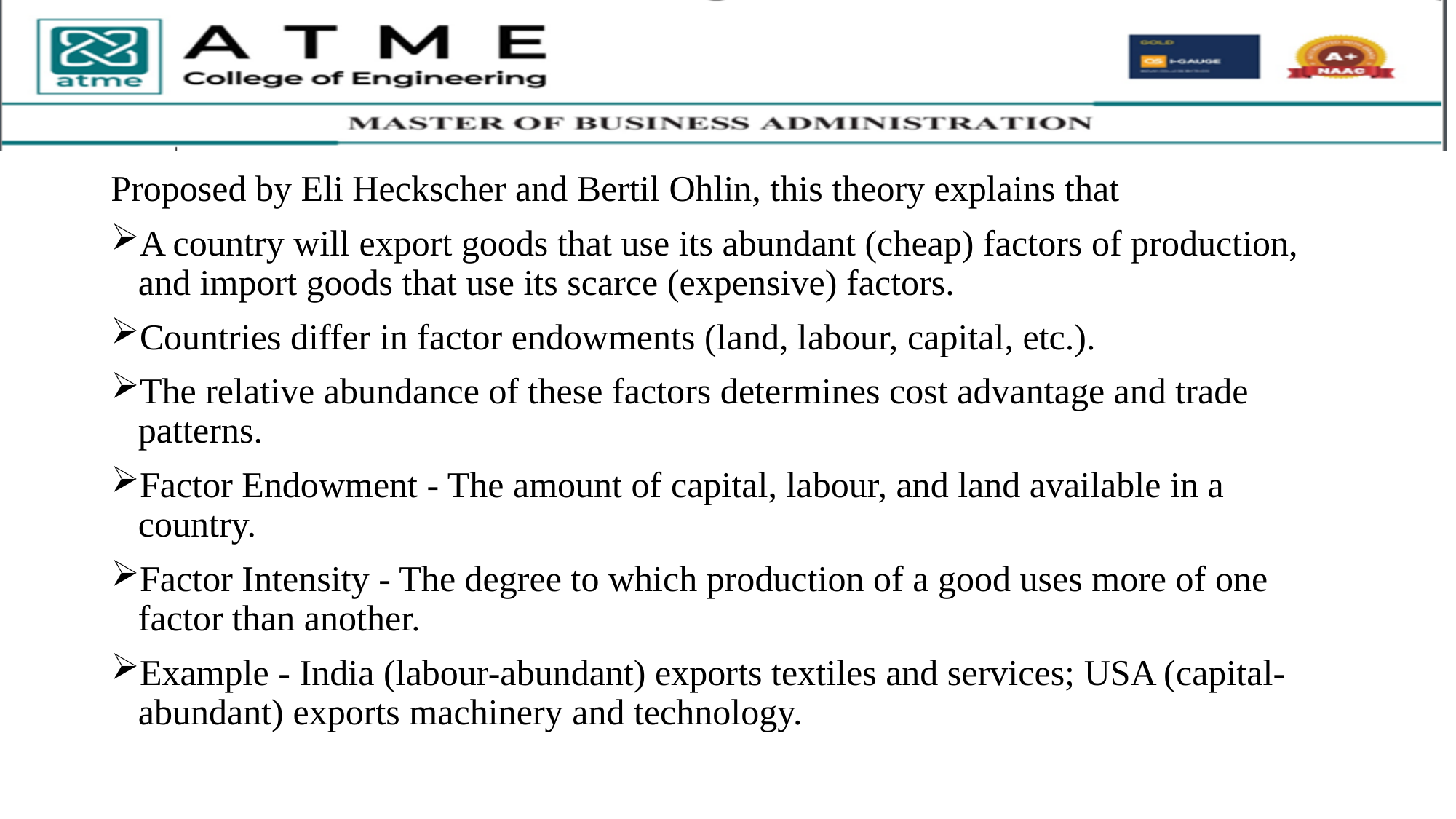

Proposed by Eli Heckscher and Bertil Ohlin, this theory explains that
A country will export goods that use its abundant (cheap) factors of production, and import goods that use its scarce (expensive) factors.
Countries differ in factor endowments (land, labour, capital, etc.).
The relative abundance of these factors determines cost advantage and trade patterns.
Factor Endowment - The amount of capital, labour, and land available in a country.
Factor Intensity - The degree to which production of a good uses more of one factor than another.
Example - India (labour-abundant) exports textiles and services; USA (capital-abundant) exports machinery and technology.